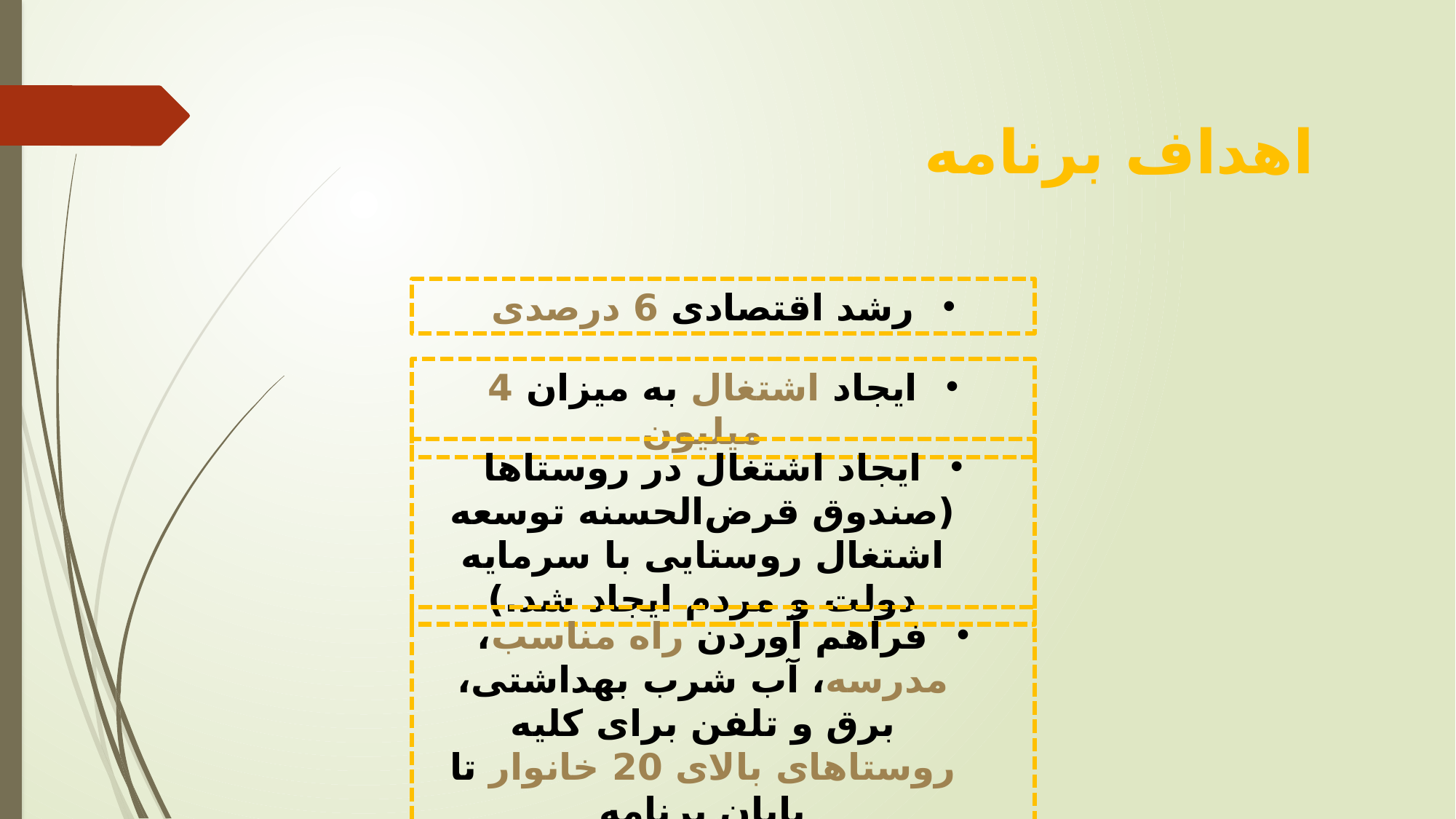

اهداف برنامه
رشد اقتصادی 6 درصدی
ایجاد اشتغال به میزان 4 میلیون
ایجاد اشتغال در روستاها (صندوق قرض‌الحسنه توسعه اشتغال روستایی با سرمایه دولت و مردم ایجاد شد.)
فراهم آوردن راه مناسب، مدرسه، آب شرب بهداشتی، برق و تلفن برای کلیه روستاهای بالای 20 خانوار تا پایان برنامه